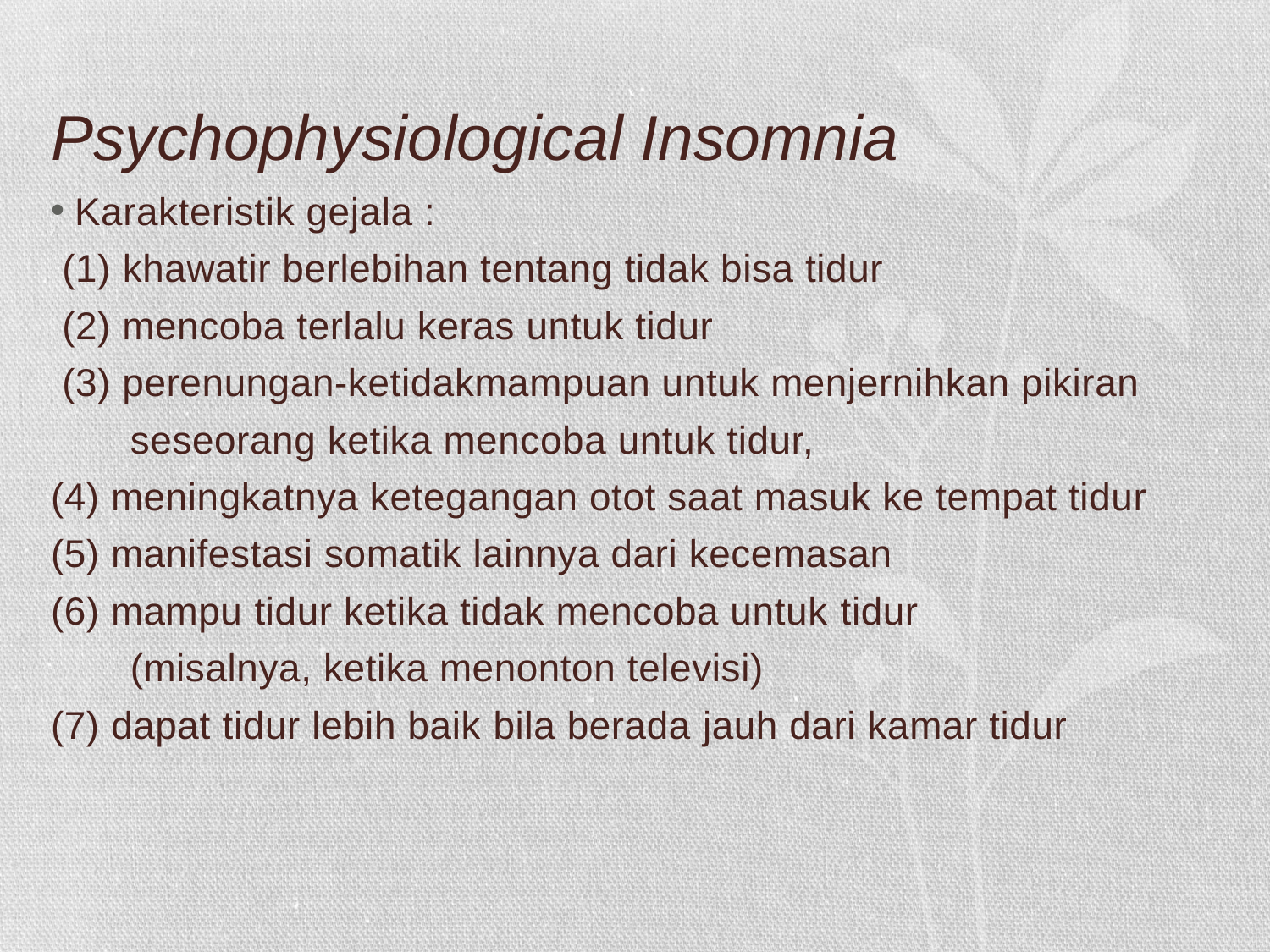

# Psychophysiological Insomnia
Karakteristik gejala :
 (1) khawatir berlebihan tentang tidak bisa tidur
 (2) mencoba terlalu keras untuk tidur
 (3) perenungan-ketidakmampuan untuk menjernihkan pikiran
       seseorang ketika mencoba untuk tidur,
(4) meningkatnya ketegangan otot saat masuk ke tempat tidur
(5) manifestasi somatik lainnya dari kecemasan
(6) mampu tidur ketika tidak mencoba untuk tidur
       (misalnya, ketika menonton televisi)
(7) dapat tidur lebih baik bila berada jauh dari kamar tidur